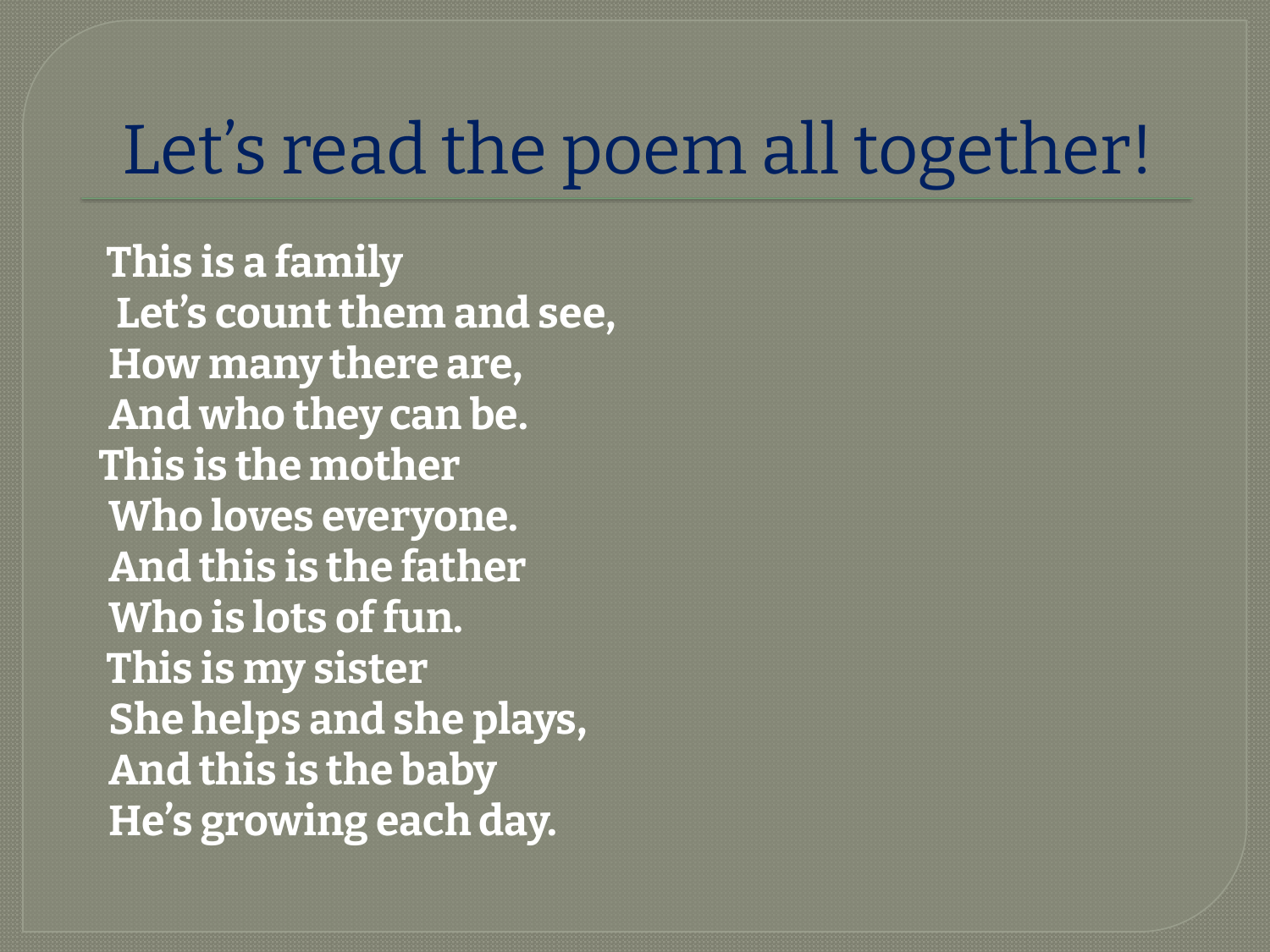

# Let’s read the poem all together!
    This is a family    
 Let’s count them and see,  
How many there are, 
And who they can be.
   This is the mother 
Who loves everyone.
And this is the father
Who is lots of fun.
    This is my sister
She helps and she plays, 
And this is the baby 
He’s growing each day.